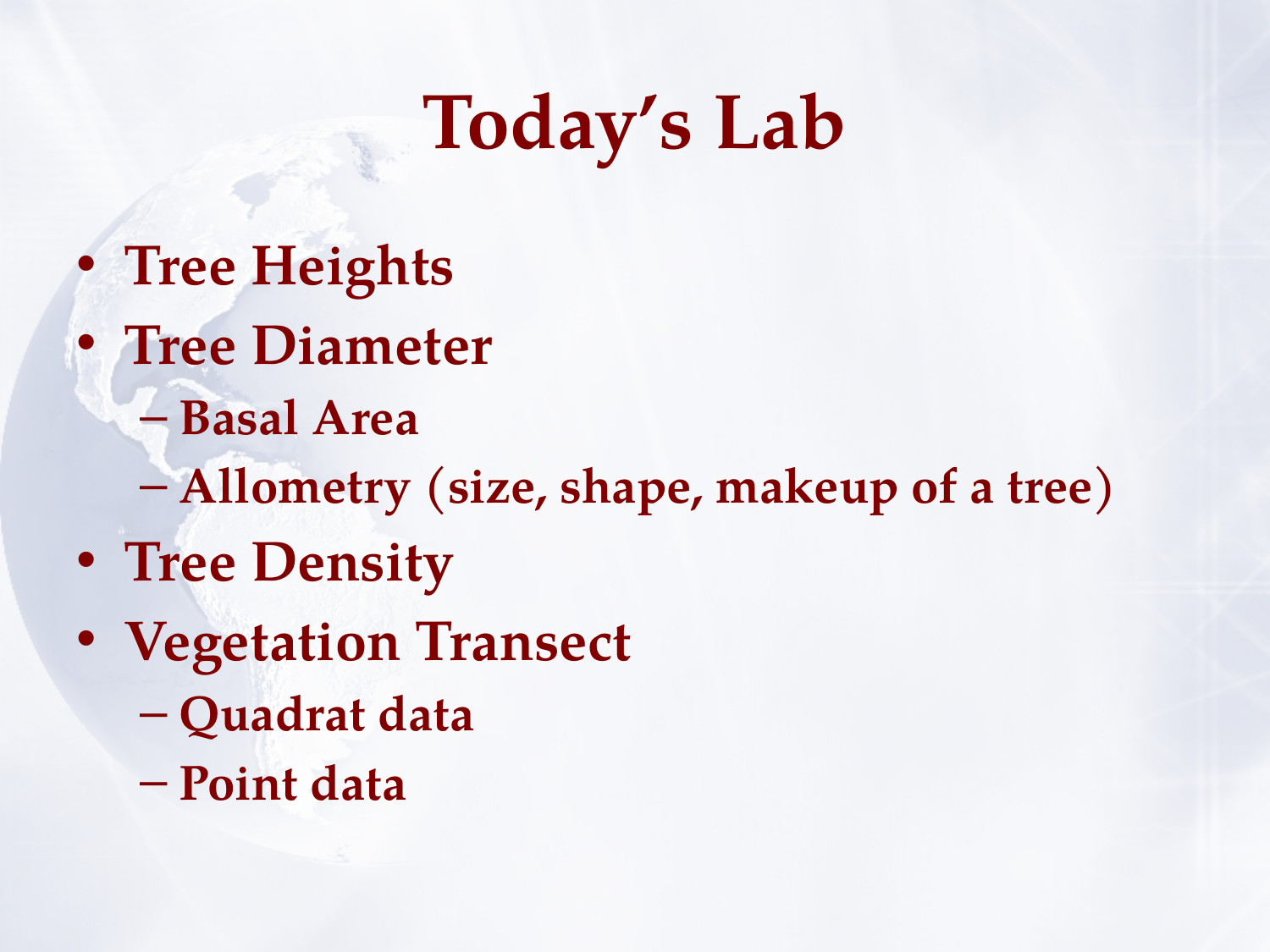

# Today’s Lab
Tree Heights
Tree Diameter
Basal Area
Allometry (size, shape, makeup of a tree)
Tree Density
Vegetation Transect
Quadrat data
Point data